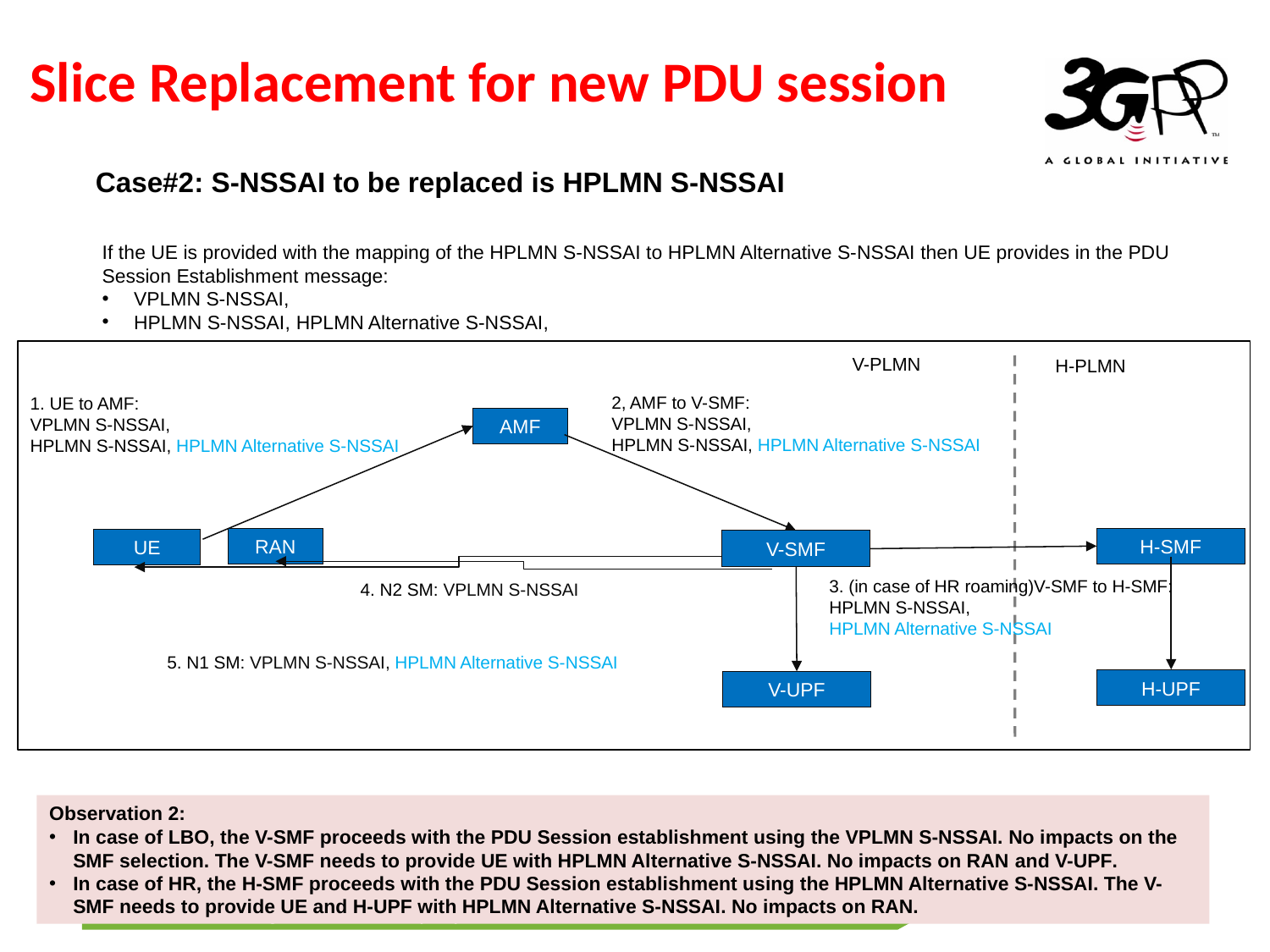

# Slice Replacement for new PDU session
Case#2: S-NSSAI to be replaced is HPLMN S-NSSAI
If the UE is provided with the mapping of the HPLMN S-NSSAI to HPLMN Alternative S-NSSAI then UE provides in the PDU Session Establishment message:
VPLMN S-NSSAI,
HPLMN S-NSSAI, HPLMN Alternative S-NSSAI,

V-PLMN
H-PLMN
2, AMF to V-SMF:
VPLMN S-NSSAI,
HPLMN S-NSSAI, HPLMN Alternative S-NSSAI
1. UE to AMF:
VPLMN S-NSSAI,
HPLMN S-NSSAI, HPLMN Alternative S-NSSAI

AMF
RAN
H-SMF
UE
V-SMF
3. (in case of HR roaming)V-SMF to H-SMF:
HPLMN S-NSSAI,
HPLMN Alternative S-NSSAI
4. N2 SM: VPLMN S-NSSAI
5. N1 SM: VPLMN S-NSSAI, HPLMN Alternative S-NSSAI
H-UPF
V-UPF
Observation 2:
In case of LBO, the V-SMF proceeds with the PDU Session establishment using the VPLMN S-NSSAI. No impacts on the SMF selection. The V-SMF needs to provide UE with HPLMN Alternative S-NSSAI. No impacts on RAN and V-UPF.
In case of HR, the H-SMF proceeds with the PDU Session establishment using the HPLMN Alternative S-NSSAI. The V-SMF needs to provide UE and H-UPF with HPLMN Alternative S-NSSAI. No impacts on RAN.